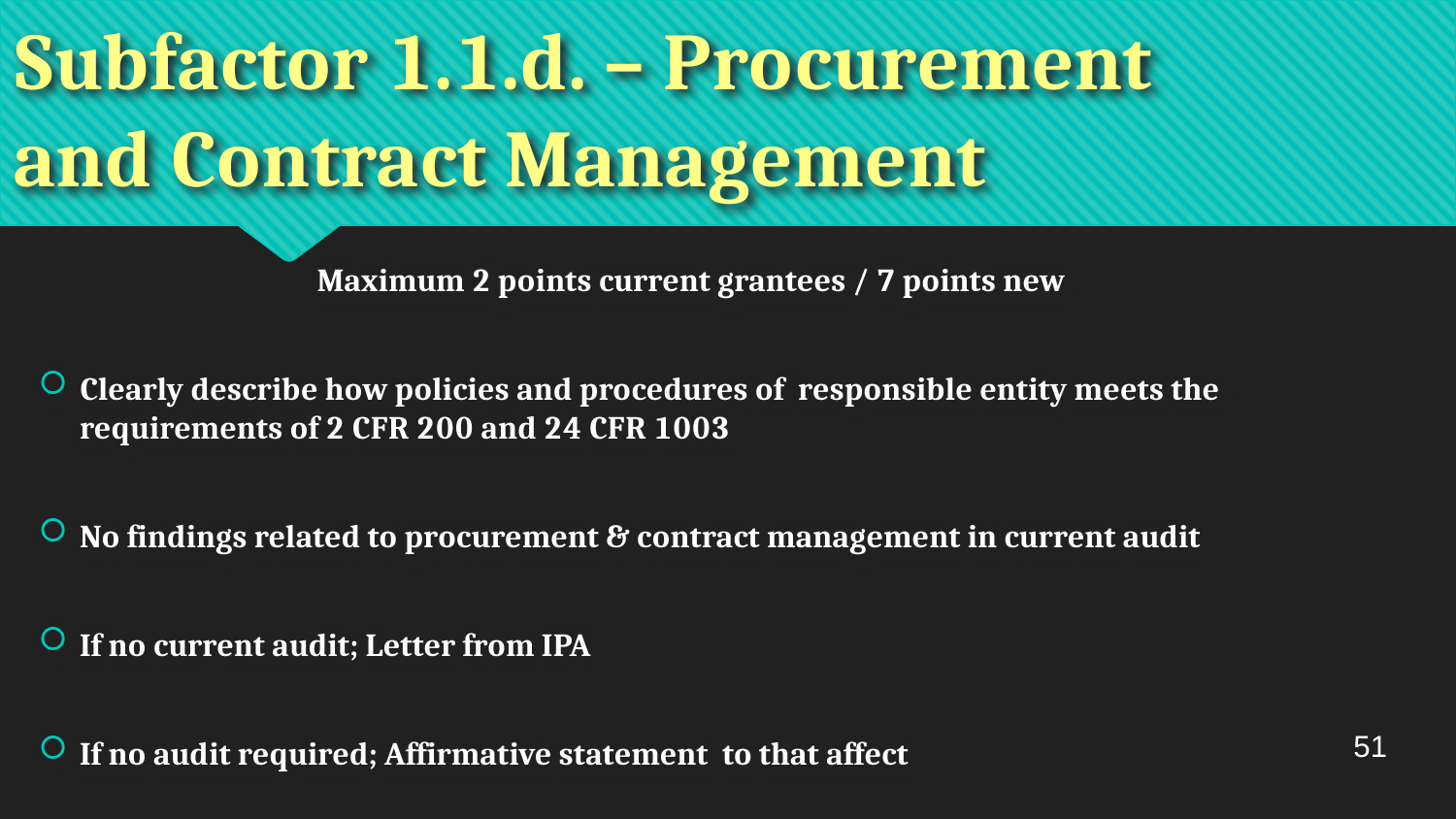

# Subfactor 1.1.d. – Procurement and Contract Management

Maximum 2 points current grantees / 7 points new

Clearly describe how policies and procedures of  responsible entity meets the requirements of 2 CFR 200 and 24 CFR 1003

No findings related to procurement & contract management in current audit

If no current audit; Letter from IPA

If no audit required; Affirmative statement  to that affect

51